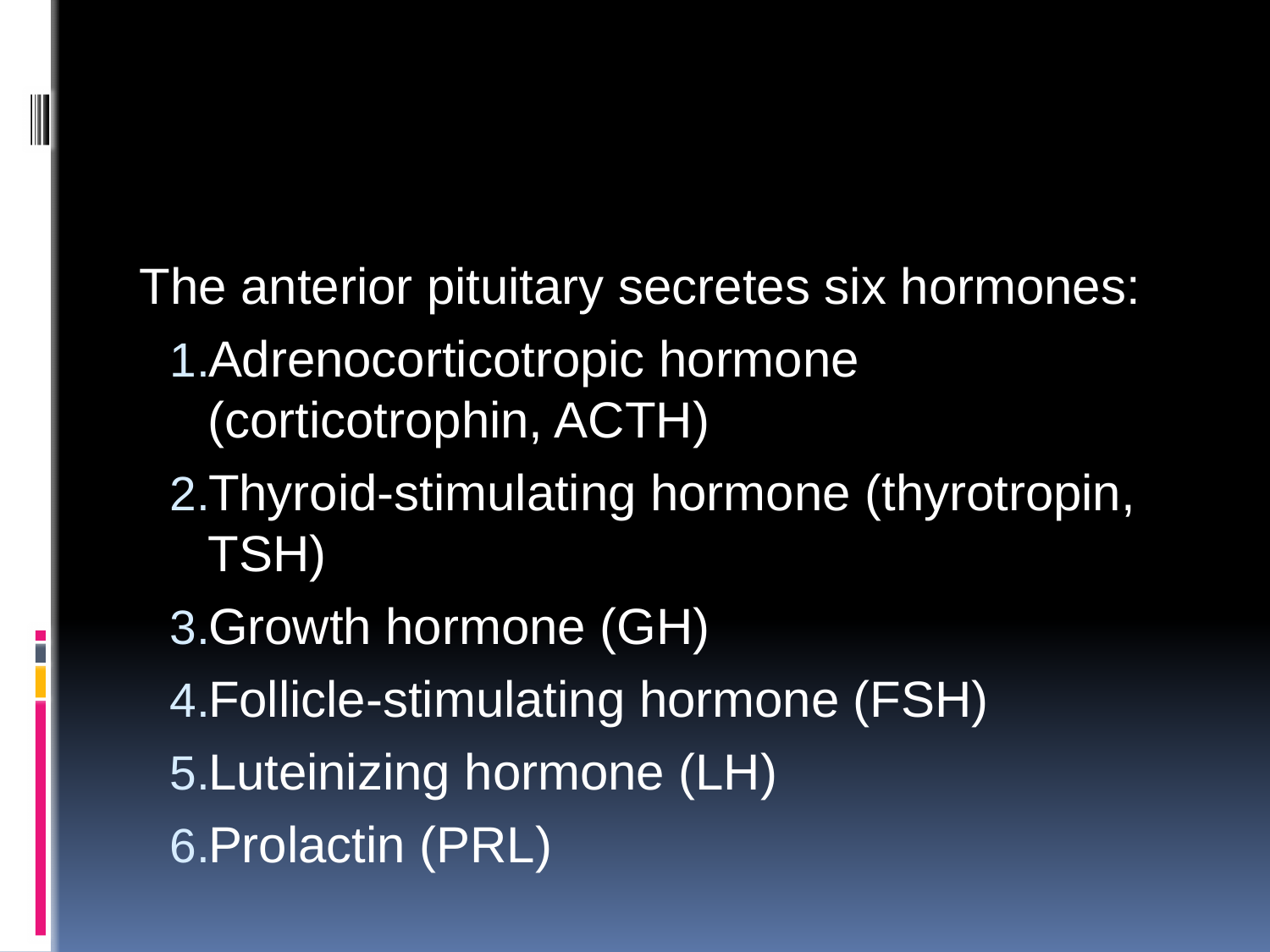

#
The anterior pituitary secretes six hormones:
Adrenocorticotropic hormone (corticotrophin, ACTH)
Thyroid-stimulating hormone (thyrotropin, TSH)
Growth hormone (GH)
Follicle-stimulating hormone (FSH)
Luteinizing hormone (LH)
Prolactin (PRL)